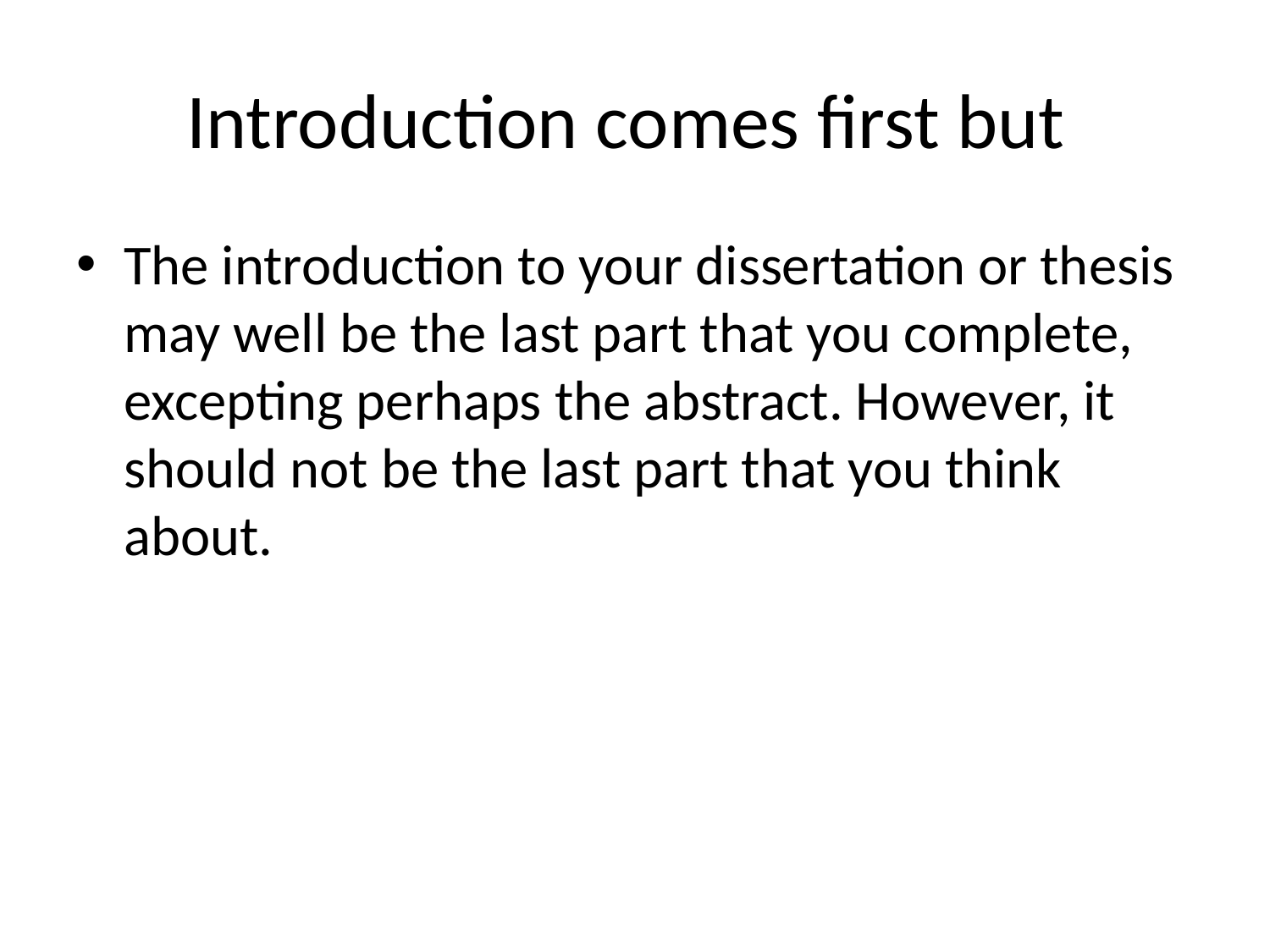

# Introduction comes first but
The introduction to your dissertation or thesis may well be the last part that you complete, excepting perhaps the abstract. However, it should not be the last part that you think about.